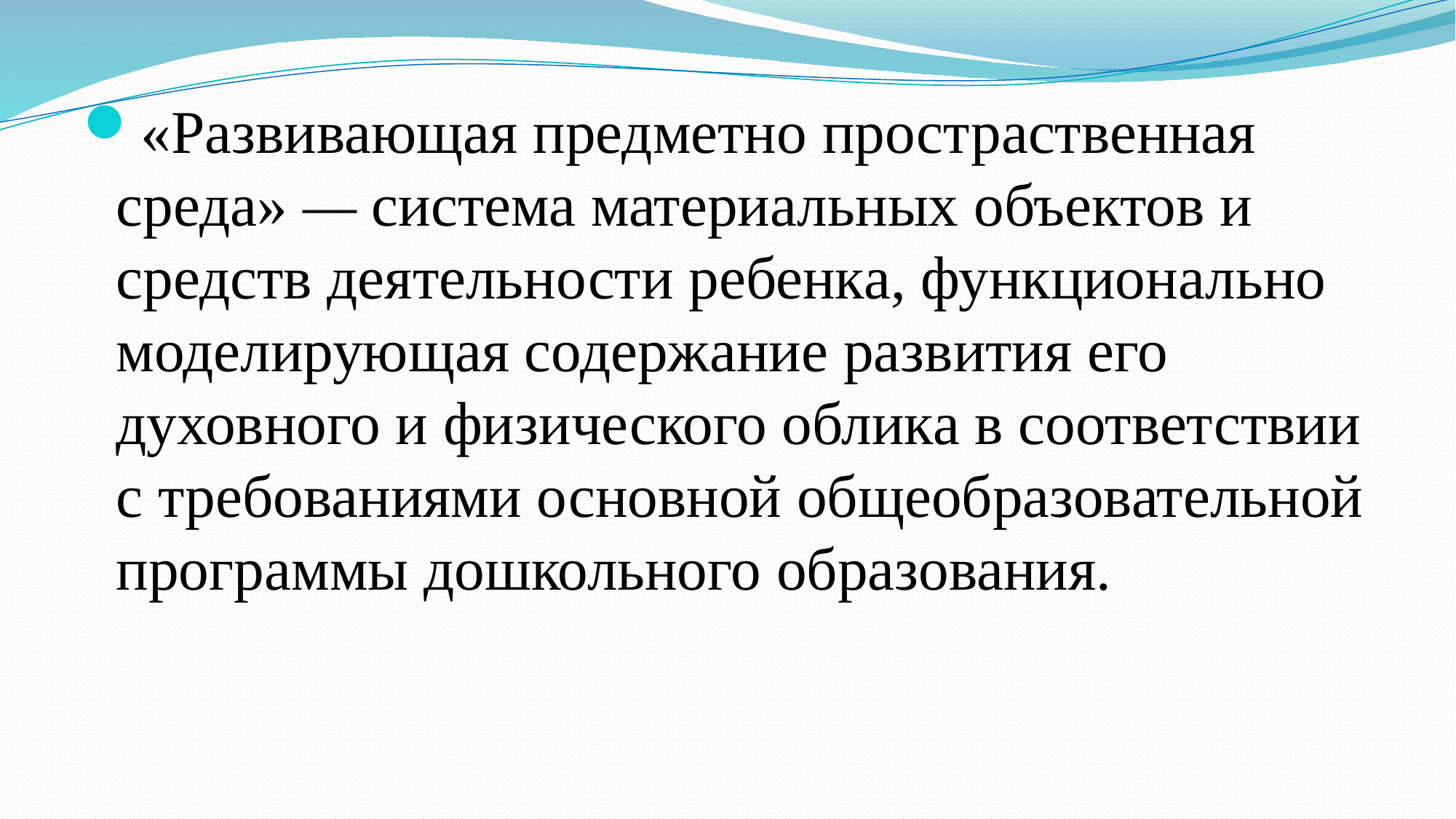

«Развивающая предметно простраственная среда» — система материальных объектов и средств деятельности ребенка, функционально моделирующая содержание развития его духовного и физического облика в соответствии с требованиями основной общеобразовательной программы дошкольного образования.